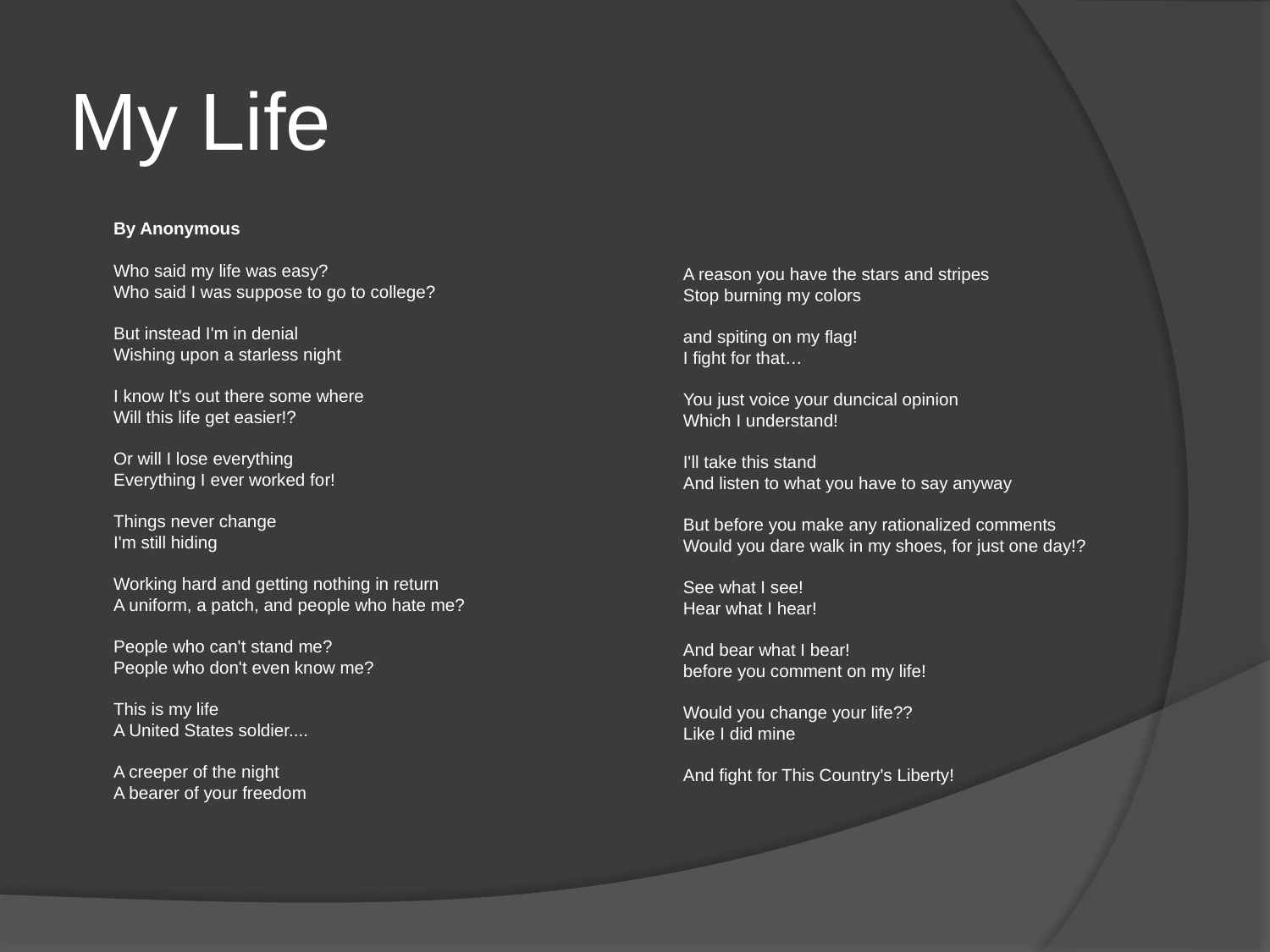

# My Life
	By Anonymous
Who said my life was easy?
Who said I was suppose to go to college?
But instead I'm in denial
Wishing upon a starless night
I know It's out there some where
Will this life get easier!?
Or will I lose everything
Everything I ever worked for!
Things never change
I'm still hiding
Working hard and getting nothing in return
A uniform, a patch, and people who hate me?
People who can't stand me?
People who don't even know me?
This is my life
A United States soldier....
A creeper of the night
A bearer of your freedom
	A reason you have the stars and stripes
Stop burning my colors
and spiting on my flag!
I fight for that…
You just voice your duncical opinion
Which I understand!
I'll take this stand
And listen to what you have to say anyway
But before you make any rationalized comments
Would you dare walk in my shoes, for just one day!?
See what I see!
Hear what I hear!
And bear what I bear!
before you comment on my life!
Would you change your life??
Like I did mine
And fight for This Country's Liberty!